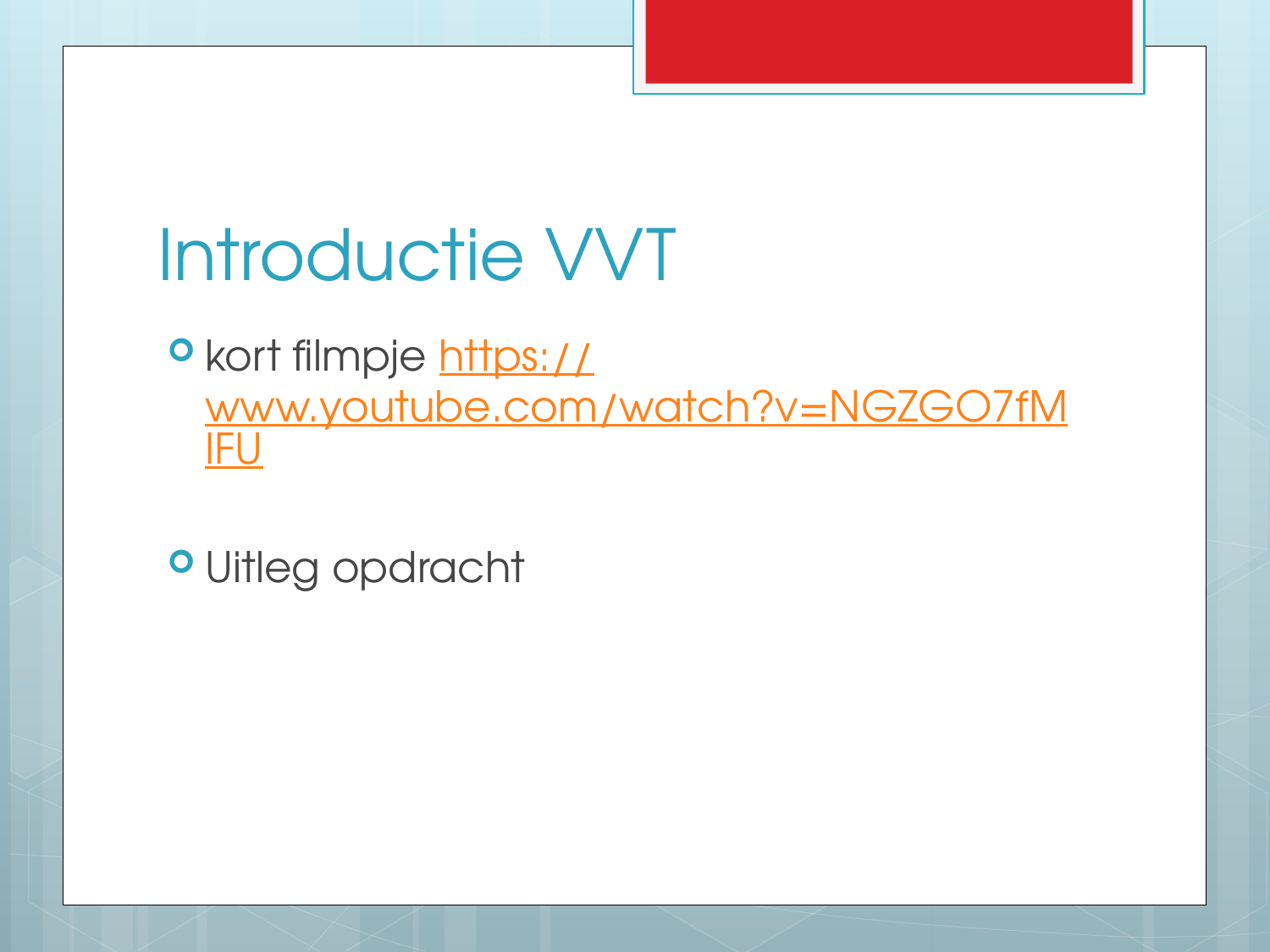

# Introductie VVT
kort filmpje https://www.youtube.com/watch?v=NGZGO7fMIFU

Uitleg opdracht